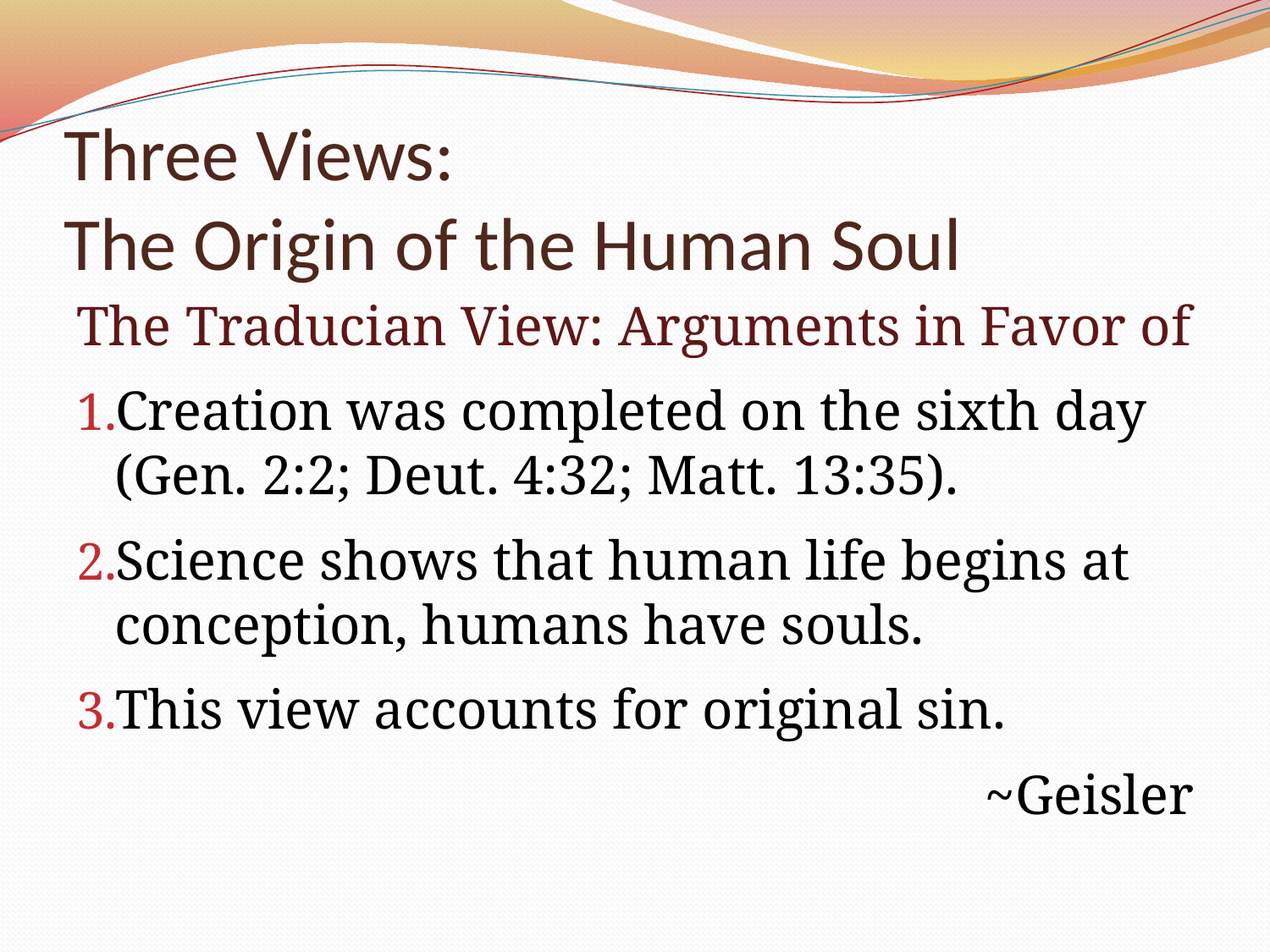

# Three Views: The Origin of the Human Soul
The Traducian View: Arguments in Favor of
Creation was completed on the sixth day (Gen. 2:2; Deut. 4:32; Matt. 13:35).
Science shows that human life begins at conception, humans have souls.
This view accounts for original sin.
~Geisler